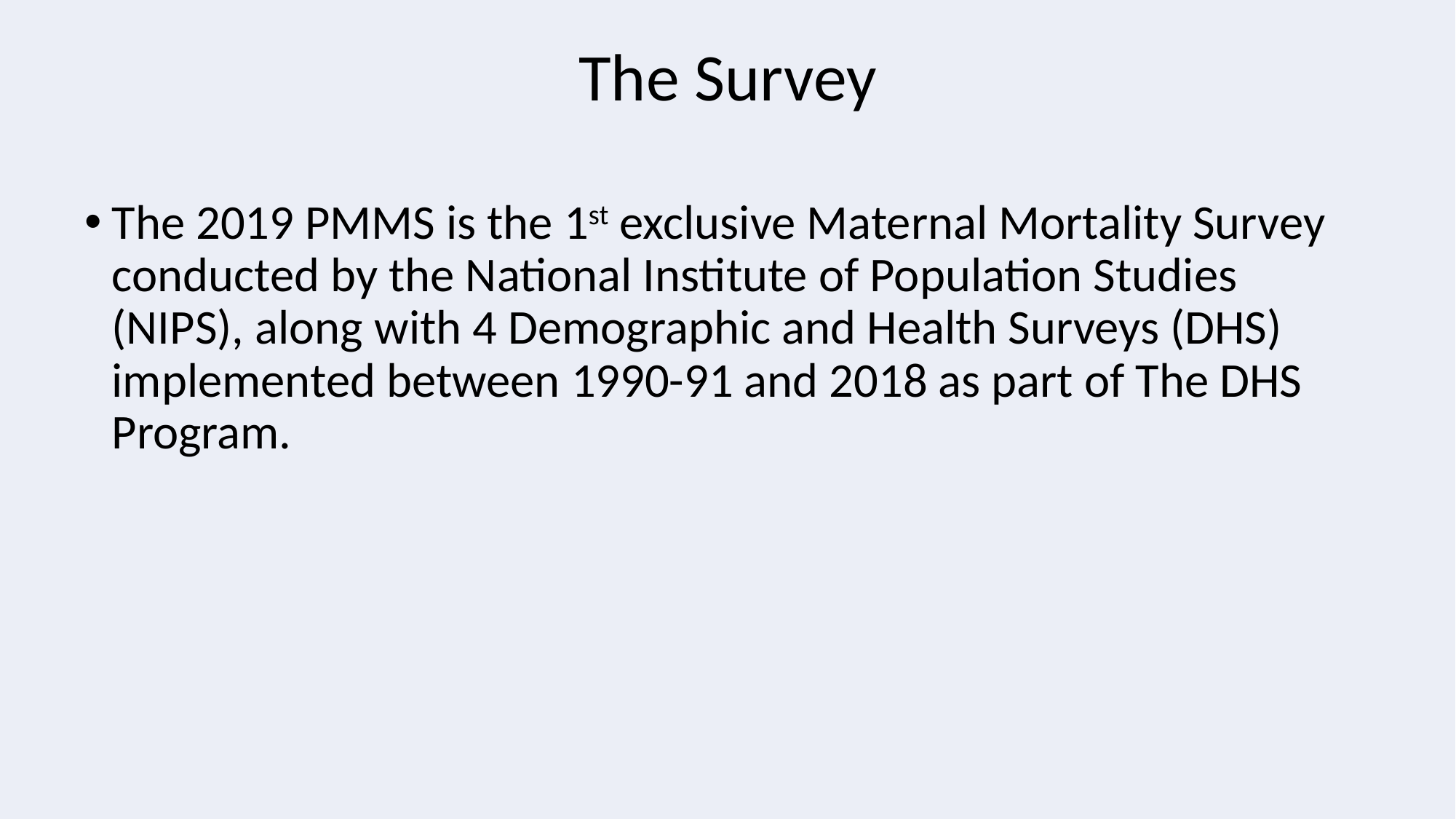

# The Survey
The 2019 PMMS is the 1st exclusive Maternal Mortality Survey conducted by the National Institute of Population Studies (NIPS), along with 4 Demographic and Health Surveys (DHS) implemented between 1990-91 and 2018 as part of The DHS Program.